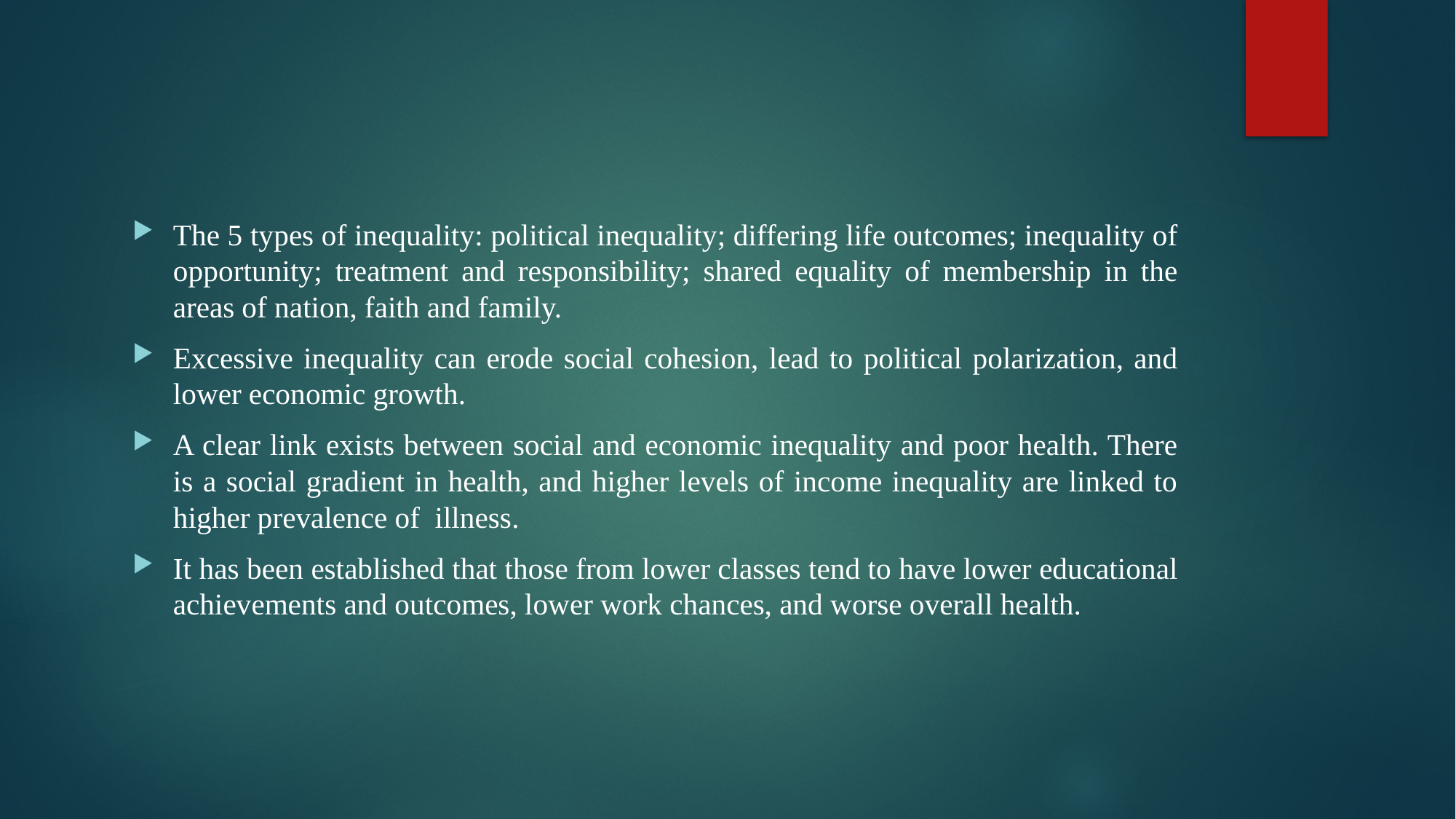

The 5 types of inequality: political inequality; differing life outcomes; inequality of opportunity; treatment and responsibility; shared equality of membership in the areas of nation, faith and family.
Excessive inequality can erode social cohesion, lead to political polarization, and lower economic growth.
A clear link exists between social and economic inequality and poor health. There is a social gradient in health, and higher levels of income inequality are linked to higher prevalence of  illness.
It has been established that those from lower classes tend to have lower educational achievements and outcomes, lower work chances, and worse overall health.